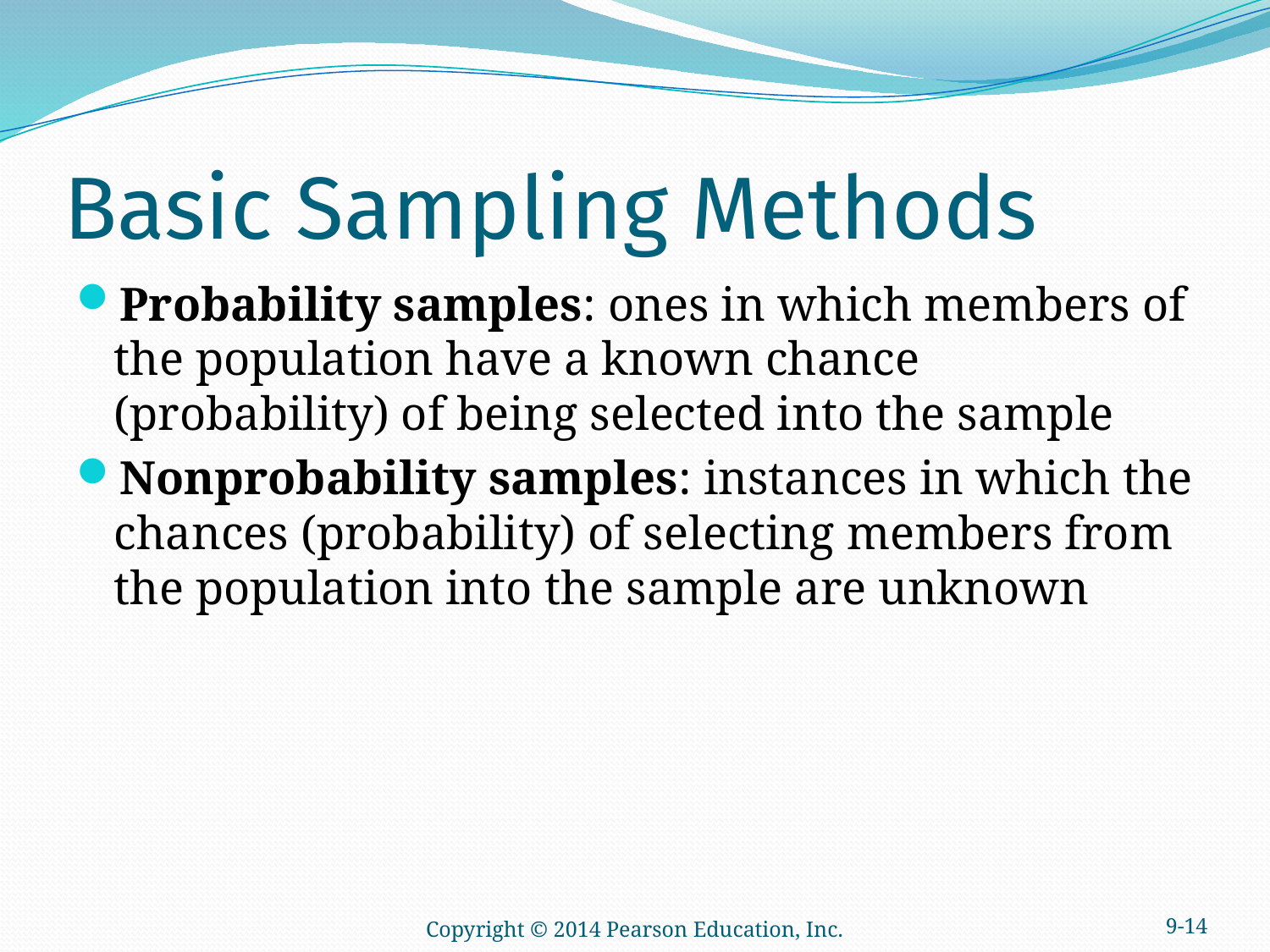

# Basic Sampling Methods
Probability samples: ones in which members of the population have a known chance (probability) of being selected into the sample
Nonprobability samples: instances in which the chances (probability) of selecting members from the population into the sample are unknown